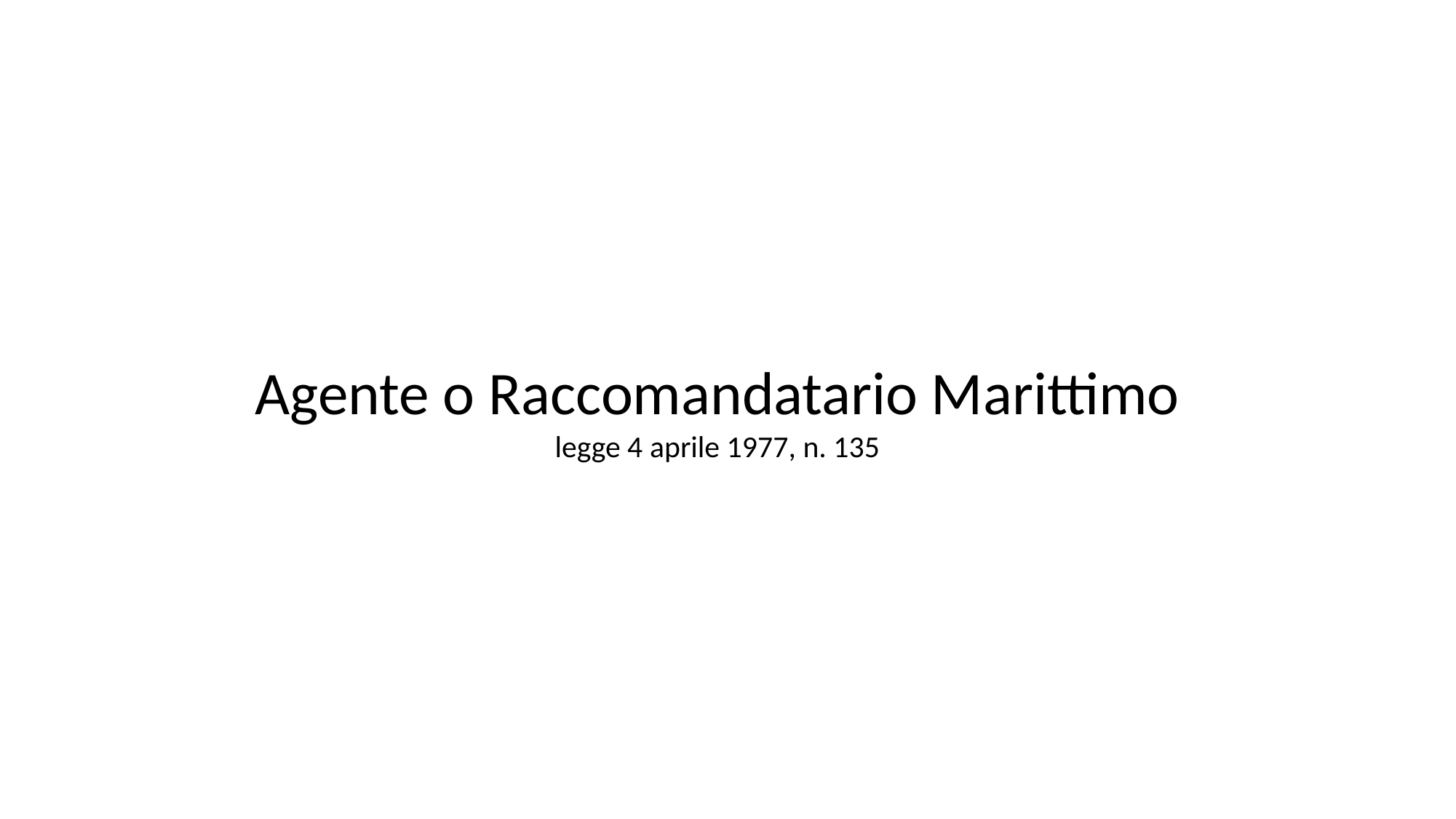

Agente o Raccomandatario Marittimo
legge 4 aprile 1977, n. 135